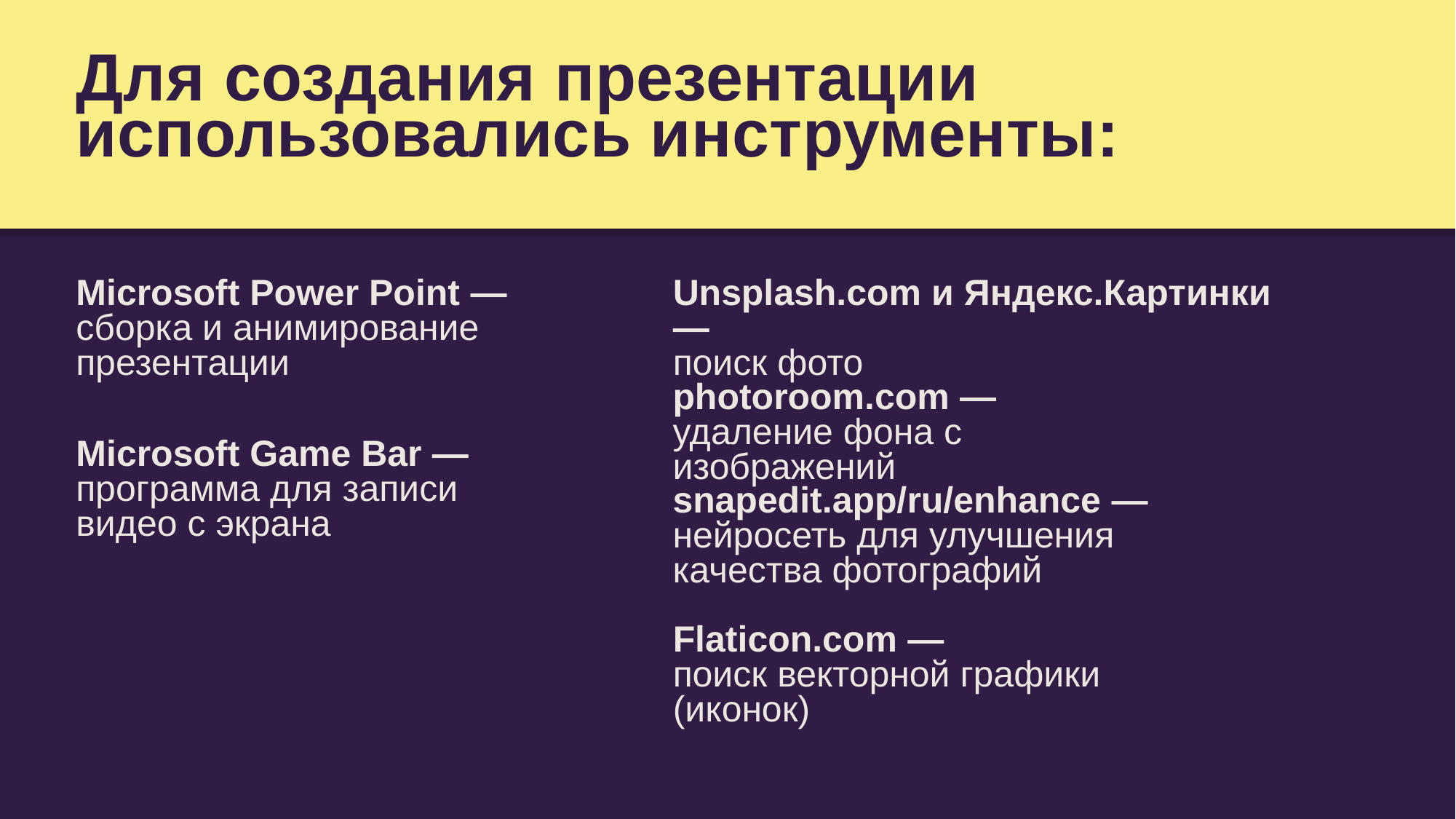

Для создания презентации использовались инструменты:
Microsoft Power Point —  сборка и анимирование презентации
Unsplash.com и Яндекс.Картинки —
поиск фото
photoroom.com —
удаление фона с изображений
Microsoft Game Bar —
программа для записи видео с экрана
snapedit.app/ru/enhance —  нейросеть для улучшения качества фотографий
Flaticon.com —
поиск векторной графики (иконок)